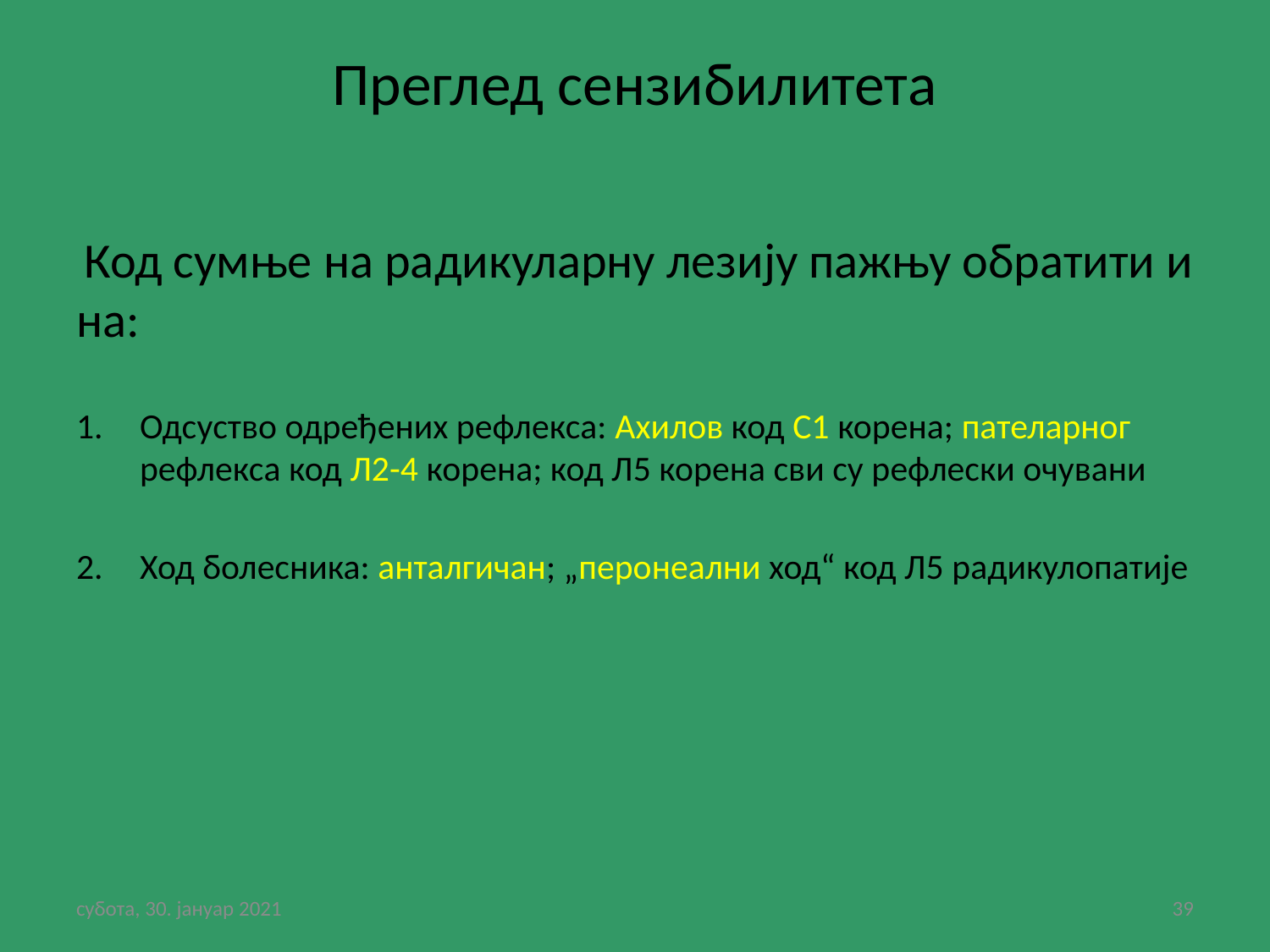

# Преглед сензибилитета
 Код сумње на радикуларну лезију пажњу обратити и на:

Одсуство одређених рефлекса: Ахилов код С1 корена; пателарног рефлекса код Л2-4 корена; код Л5 корена сви су рефлески очувани

Ход болесника: анталгичан; „перонеални ход“ код Л5 радикулопатије
субота, 30. јануар 2021
39